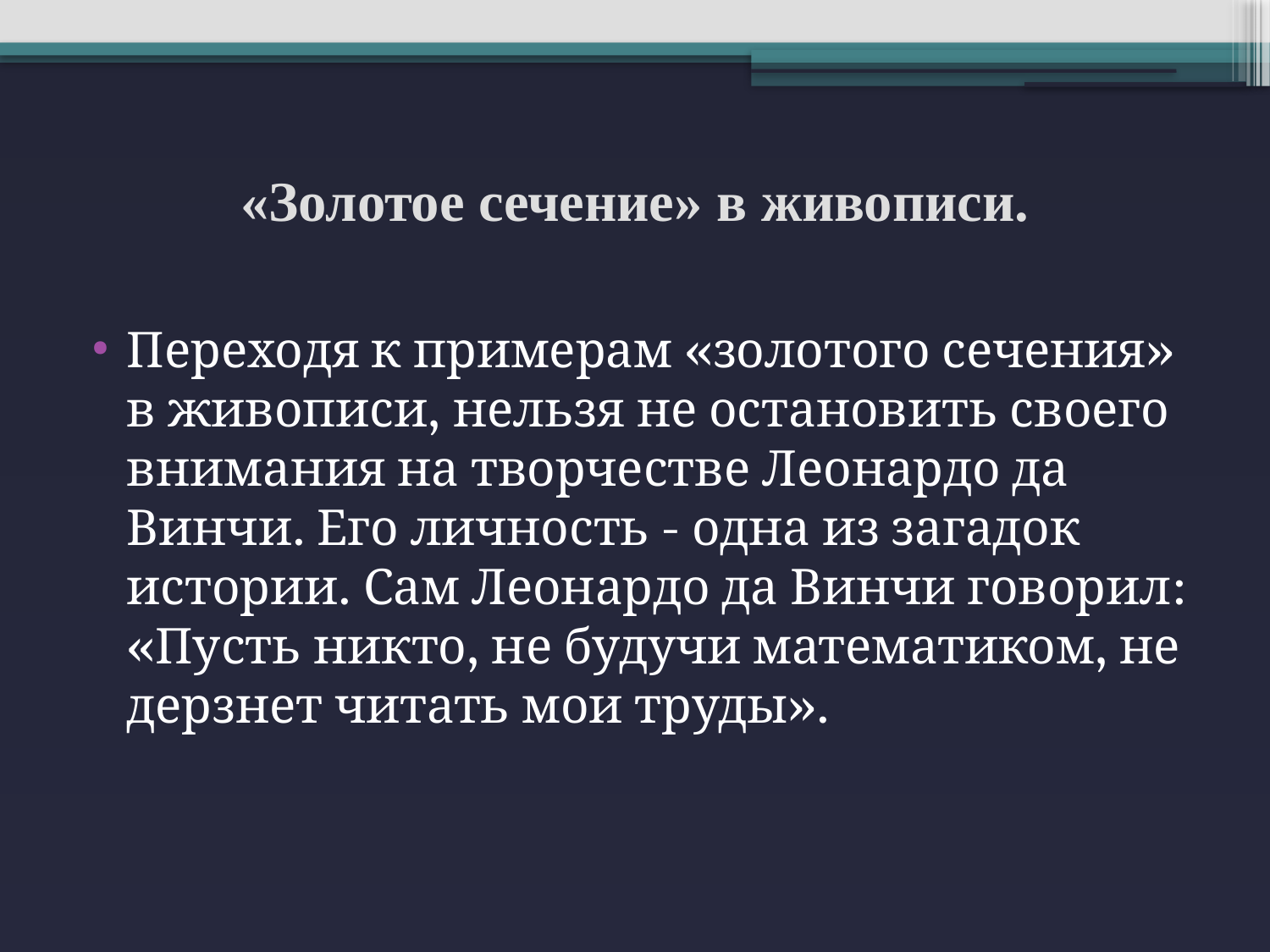

# «Золотое сечение» в живописи.
Переходя к примерам «золотого сечения» в живописи, нельзя не остановить своего внимания на творчестве Леонардо да Винчи. Его личность - одна из загадок исто­рии. Сам Леонардо да Винчи гово­рил: «Пусть никто, не будучи математиком, не дерзнет читать мои труды».